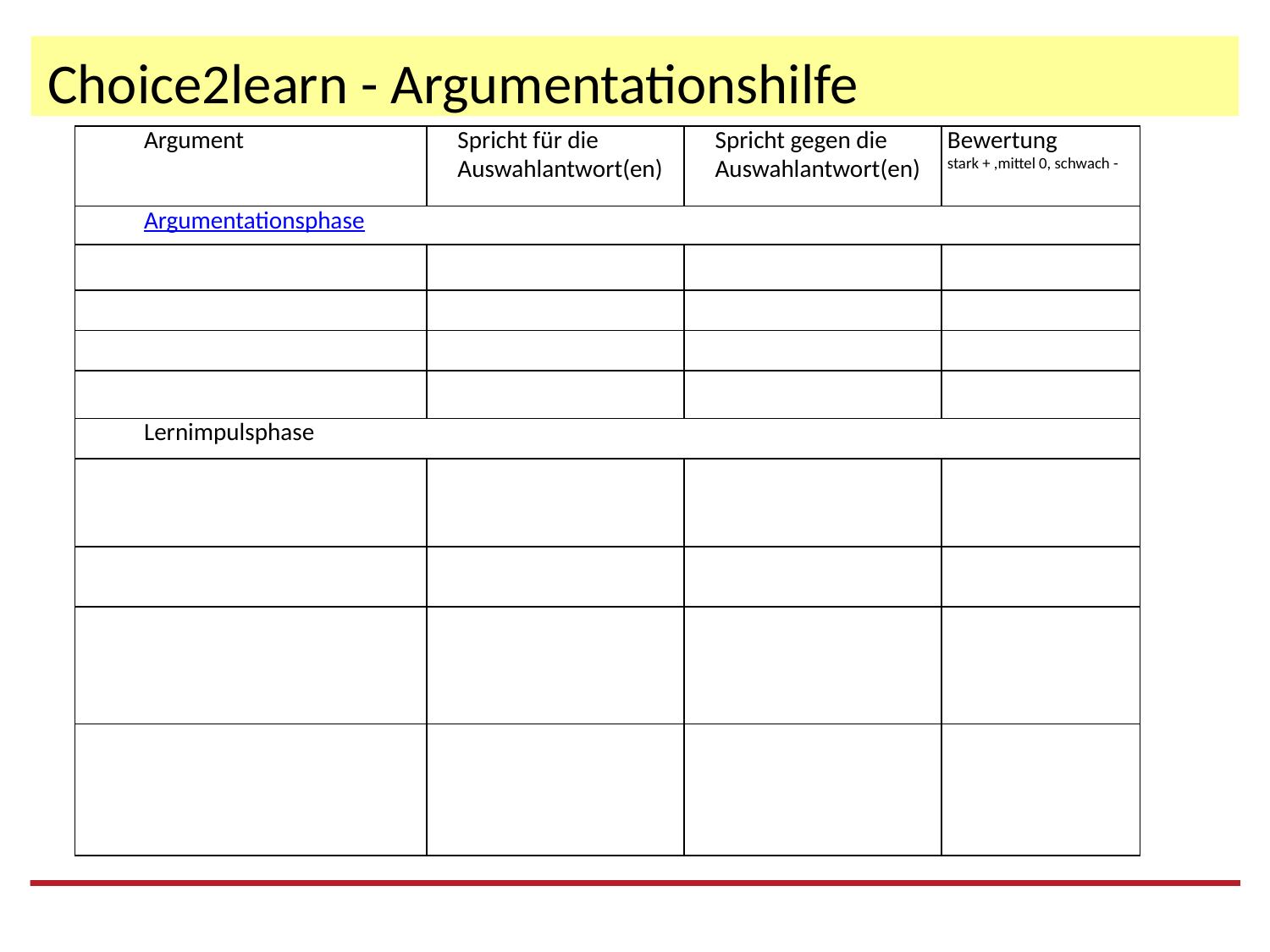

# Choice2learn - Argumentationshilfe

| Argument | Spricht für die Auswahlantwort(en) | Spricht gegen die Auswahlantwort(en) | Bewertung stark + ,mittel 0, schwach - |
| --- | --- | --- | --- |
| Argumentationsphase |  |  |  |
|  |  |  |  |
|  |  |  |  |
|  |  |  |  |
|  |  |  |  |
| Lernimpulsphase |  |  |  |
|  |  |  |  |
|  |  |  |  |
|  |  |  |  |
|  |  |  |  |